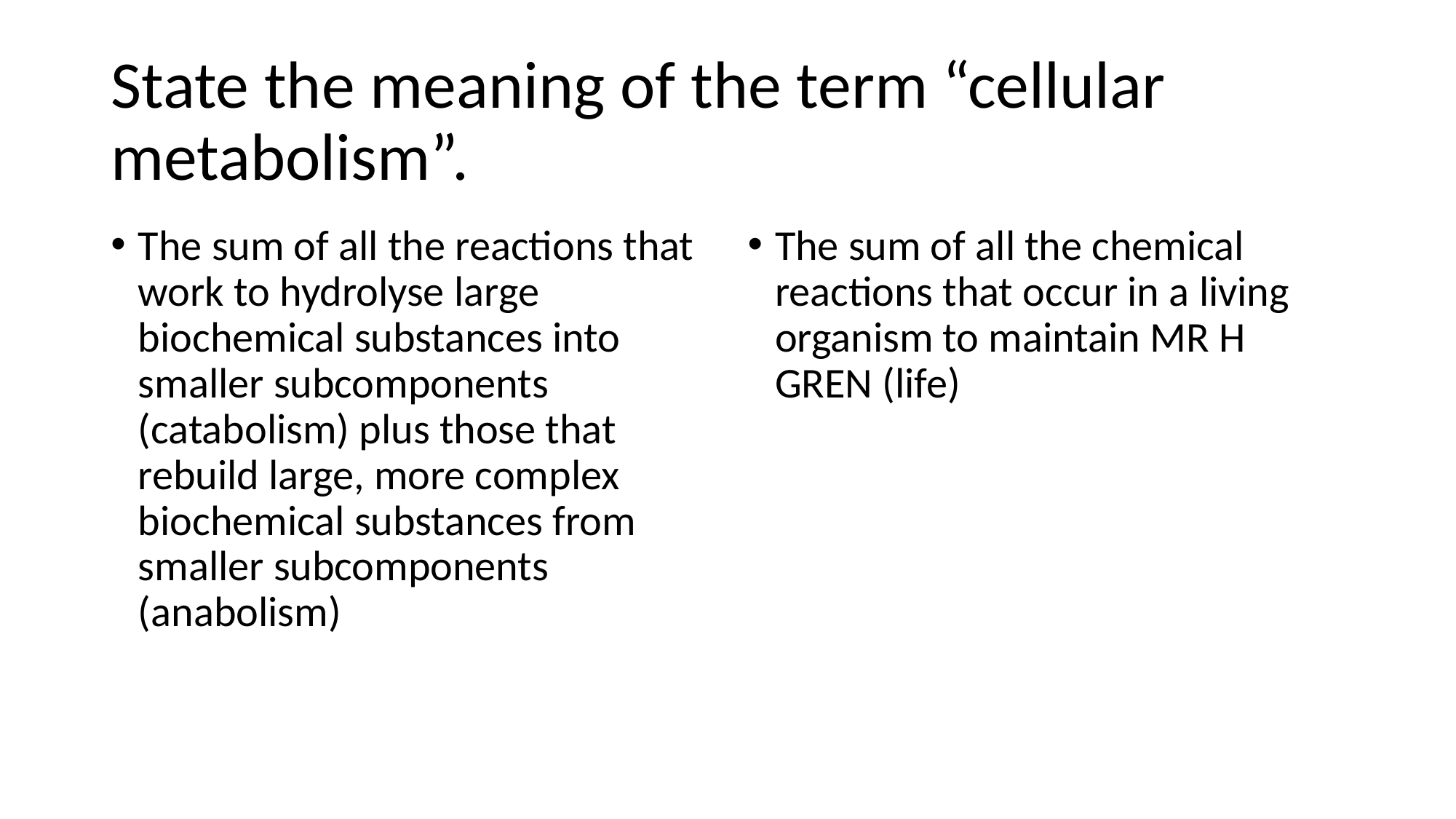

# State the meaning of the term “cellular metabolism”.
The sum of all the reactions that work to hydrolyse large biochemical substances into smaller subcomponents (catabolism) plus those that rebuild large, more complex biochemical substances from smaller subcomponents (anabolism)
The sum of all the chemical reactions that occur in a living organism to maintain MR H GREN (life)